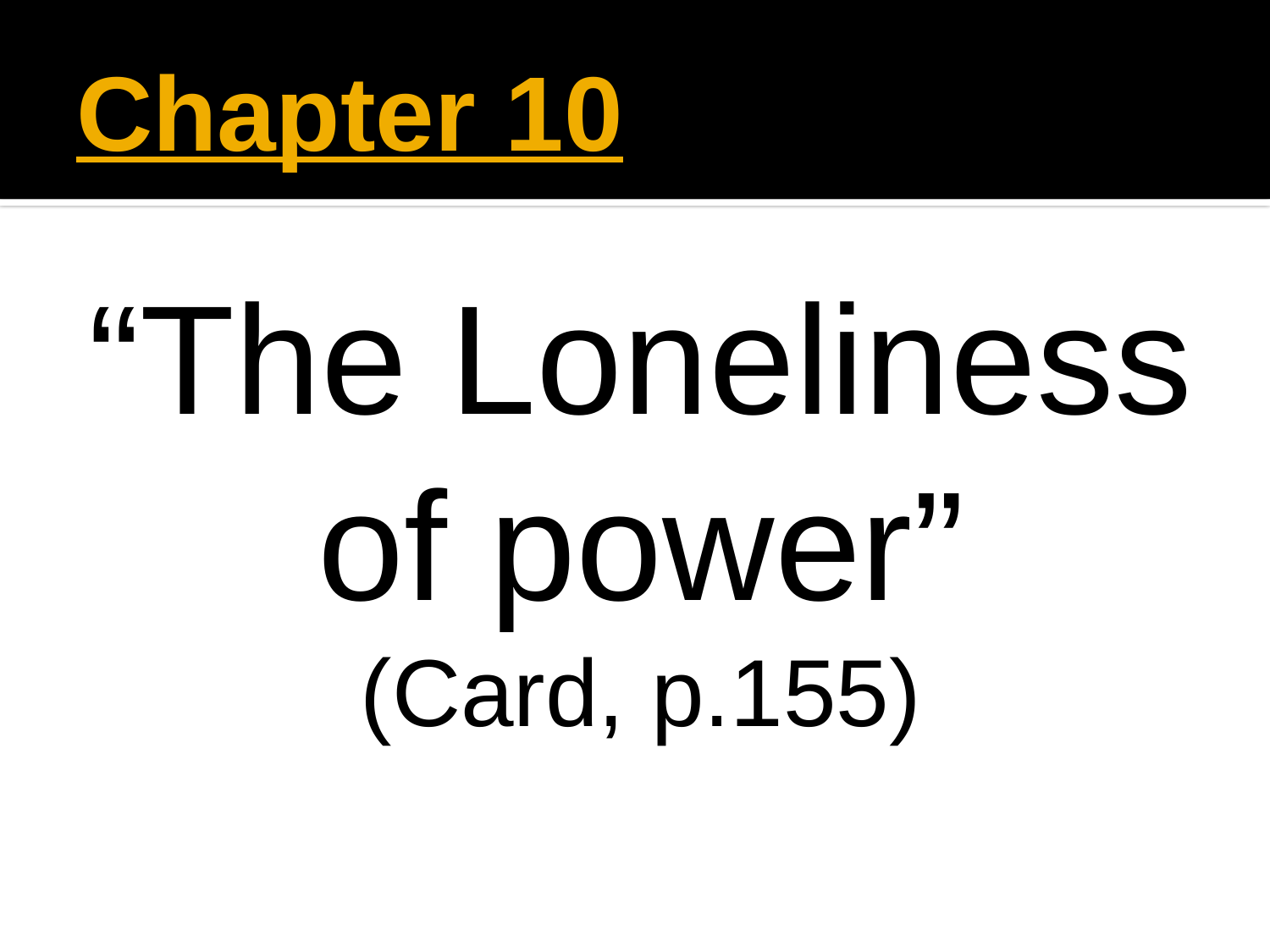

# Chapter 10
“The Loneliness of power”
(Card, p.155)